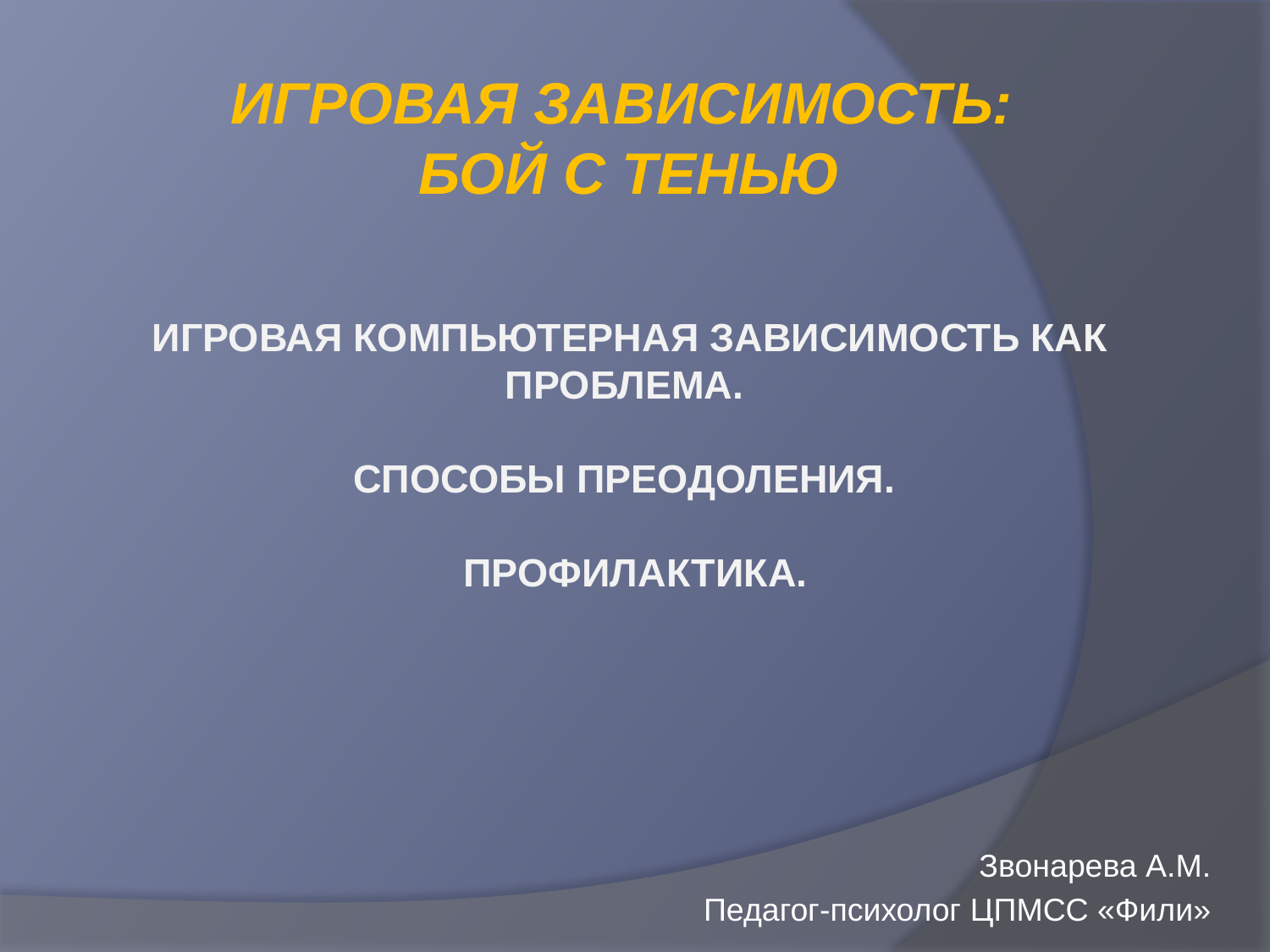

# ИГРОВАЯ ЗАВИСИМОСТЬ: БОЙ С ТЕНЬЮ ИГРОВАЯ КОМПЬЮТЕРНАЯ ЗАВИСИМОСТЬ КАК ПРОБЛЕМА. Способы преодоления. пРОФИЛАктика.
Звонарева А.М.
Педагог-психолог ЦПМСС «Фили»